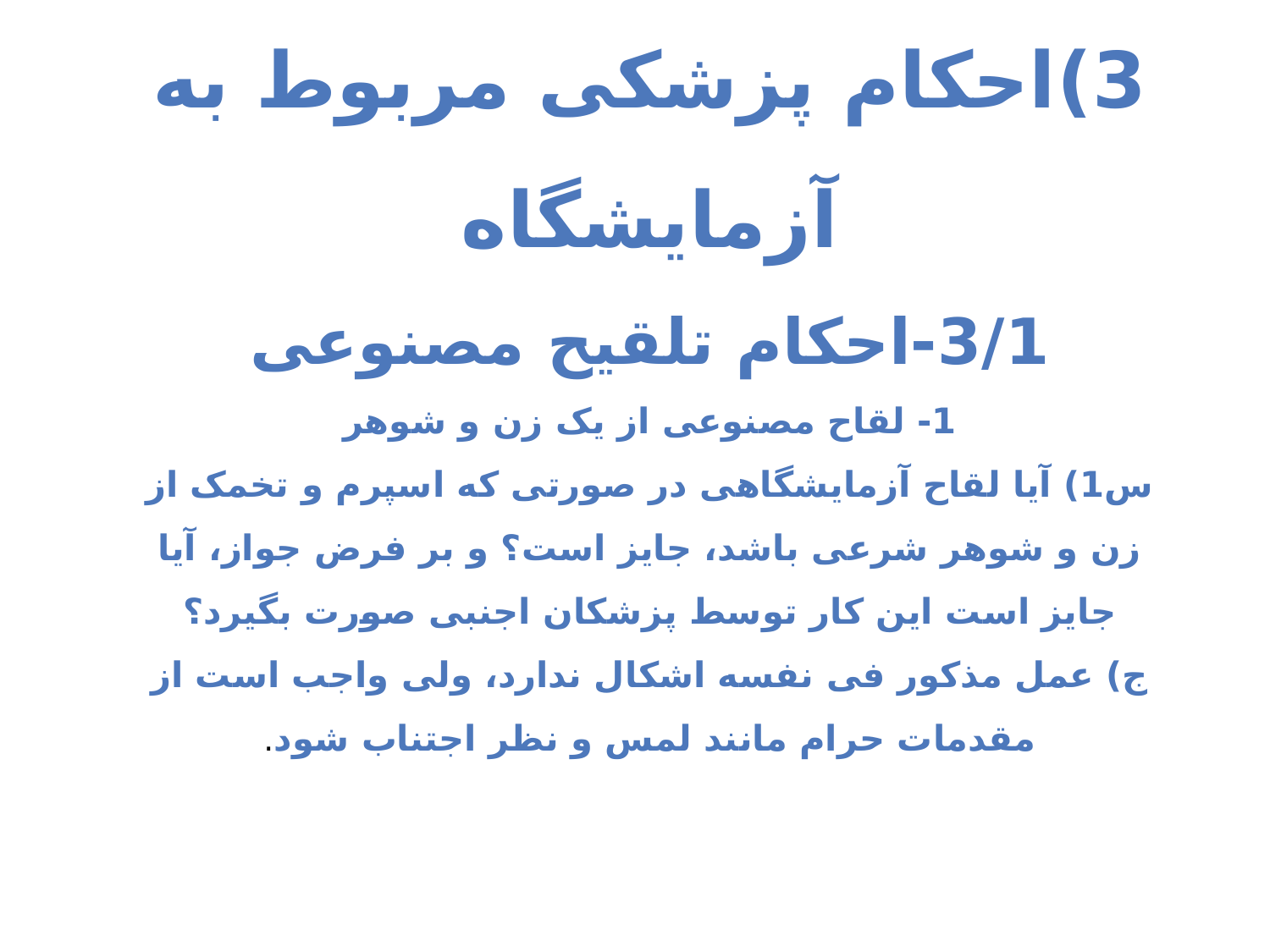

3)احکام پزشکی مربوط به آزمایشگاه
3/1-احکام تلقیح مصنوعی
1- لقاح مصنوعی از یک زن و شوهر
س1) آیا لقاح آزمایشگاهی در صورتی که اسپرم و تخمک از زن و شوهر شرعی باشد، جایز است؟ و بر فرض جواز، آیا جایز است این کار توسط پزشکان اجنبی صورت بگیرد؟
ج) عمل مذکور فی نفسه اشکال ندارد، ولی واجب است از مقدمات حرام مانند لمس و نظر اجتناب شود.